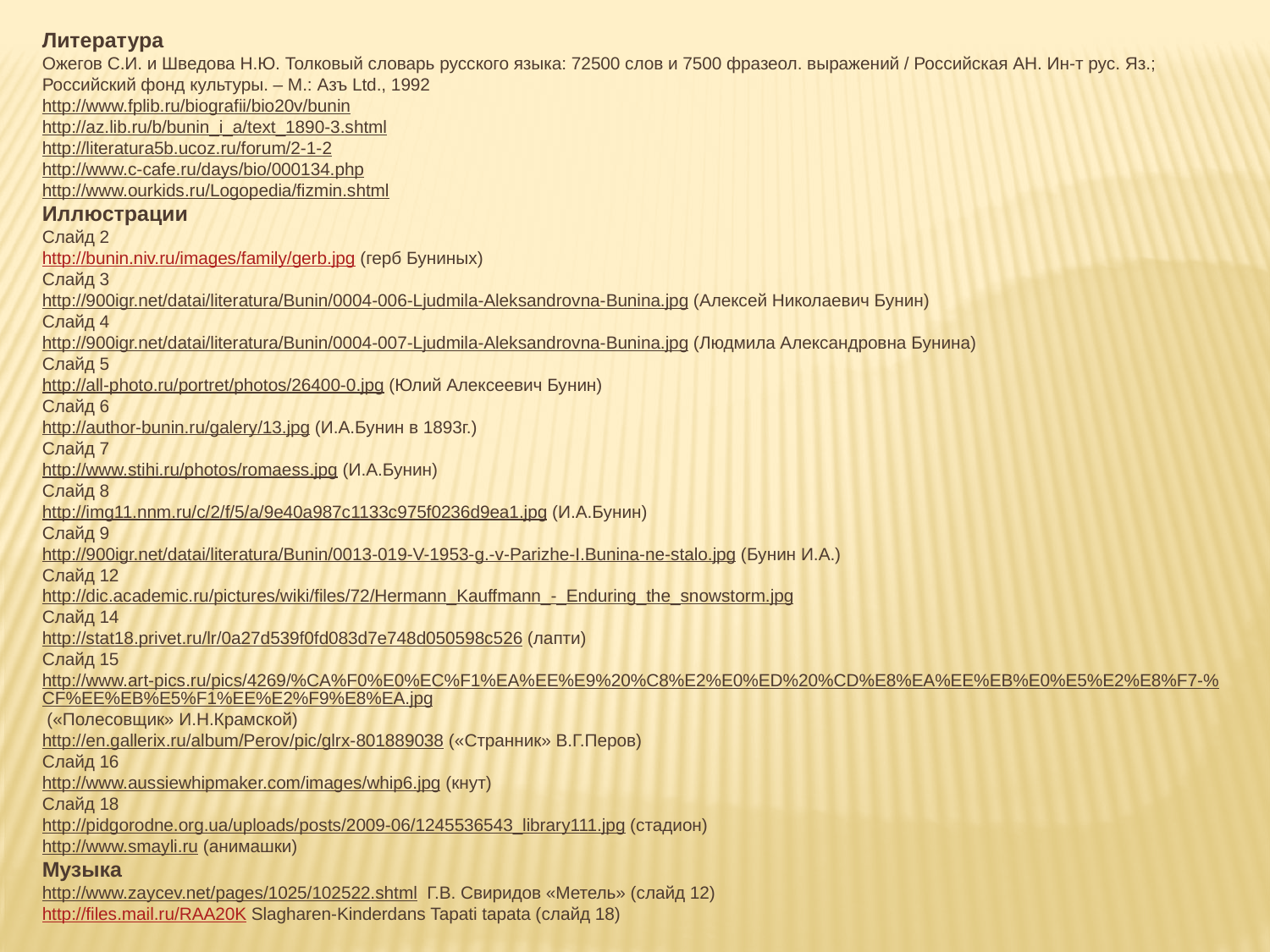

Литература
Ожегов С.И. и Шведова Н.Ю. Толковый словарь русского языка: 72500 слов и 7500 фразеол. выражений / Российская АН. Ин-т рус. Яз.; Российский фонд культуры. – М.: Азъ Ltd., 1992
http://www.fplib.ru/biografii/bio20v/bunin
http://az.lib.ru/b/bunin_i_a/text_1890-3.shtml
http://literatura5b.ucoz.ru/forum/2-1-2
http://www.c-cafe.ru/days/bio/000134.php
http://www.ourkids.ru/Logopedia/fizmin.shtml
Иллюстрации
Слайд 2
http://bunin.niv.ru/images/family/gerb.jpg (герб Буниных)
Слайд 3
http://900igr.net/datai/literatura/Bunin/0004-006-Ljudmila-Aleksandrovna-Bunina.jpg (Алексей Николаевич Бунин)
Слайд 4
http://900igr.net/datai/literatura/Bunin/0004-007-Ljudmila-Aleksandrovna-Bunina.jpg (Людмила Александровна Бунина)
Слайд 5
http://all-photo.ru/portret/photos/26400-0.jpg (Юлий Алексеевич Бунин)
Слайд 6
http://author-bunin.ru/galery/13.jpg (И.А.Бунин в 1893г.)
Слайд 7
http://www.stihi.ru/photos/romaess.jpg (И.А.Бунин)
Слайд 8
http://img11.nnm.ru/c/2/f/5/a/9e40a987c1133c975f0236d9ea1.jpg (И.А.Бунин)
Слайд 9
http://900igr.net/datai/literatura/Bunin/0013-019-V-1953-g.-v-Parizhe-I.Bunina-ne-stalo.jpg (Бунин И.А.)
Слайд 12
http://dic.academic.ru/pictures/wiki/files/72/Hermann_Kauffmann_-_Enduring_the_snowstorm.jpg
Слайд 14
http://stat18.privet.ru/lr/0a27d539f0fd083d7e748d050598c526 (лапти)
Слайд 15
http://www.art-pics.ru/pics/4269/%CA%F0%E0%EC%F1%EA%EE%E9%20%C8%E2%E0%ED%20%CD%E8%EA%EE%EB%E0%E5%E2%E8%F7-%CF%EE%EB%E5%F1%EE%E2%F9%E8%EA.jpg («Полесовщик» И.Н.Крамской)
http://en.gallerix.ru/album/Perov/pic/glrx-801889038 («Странник» В.Г.Перов)
Слайд 16
http://www.aussiewhipmaker.com/images/whip6.jpg (кнут)
Слайд 18
http://pidgorodne.org.ua/uploads/posts/2009-06/1245536543_library111.jpg (стадион)
http://www.smayli.ru (анимашки)
Музыка
http://www.zaycev.net/pages/1025/102522.shtml  Г.В. Свиридов «Метель» (слайд 12)
http://files.mail.ru/RAA20K Slagharen-Kinderdans Tapati tapata (слайд 18)